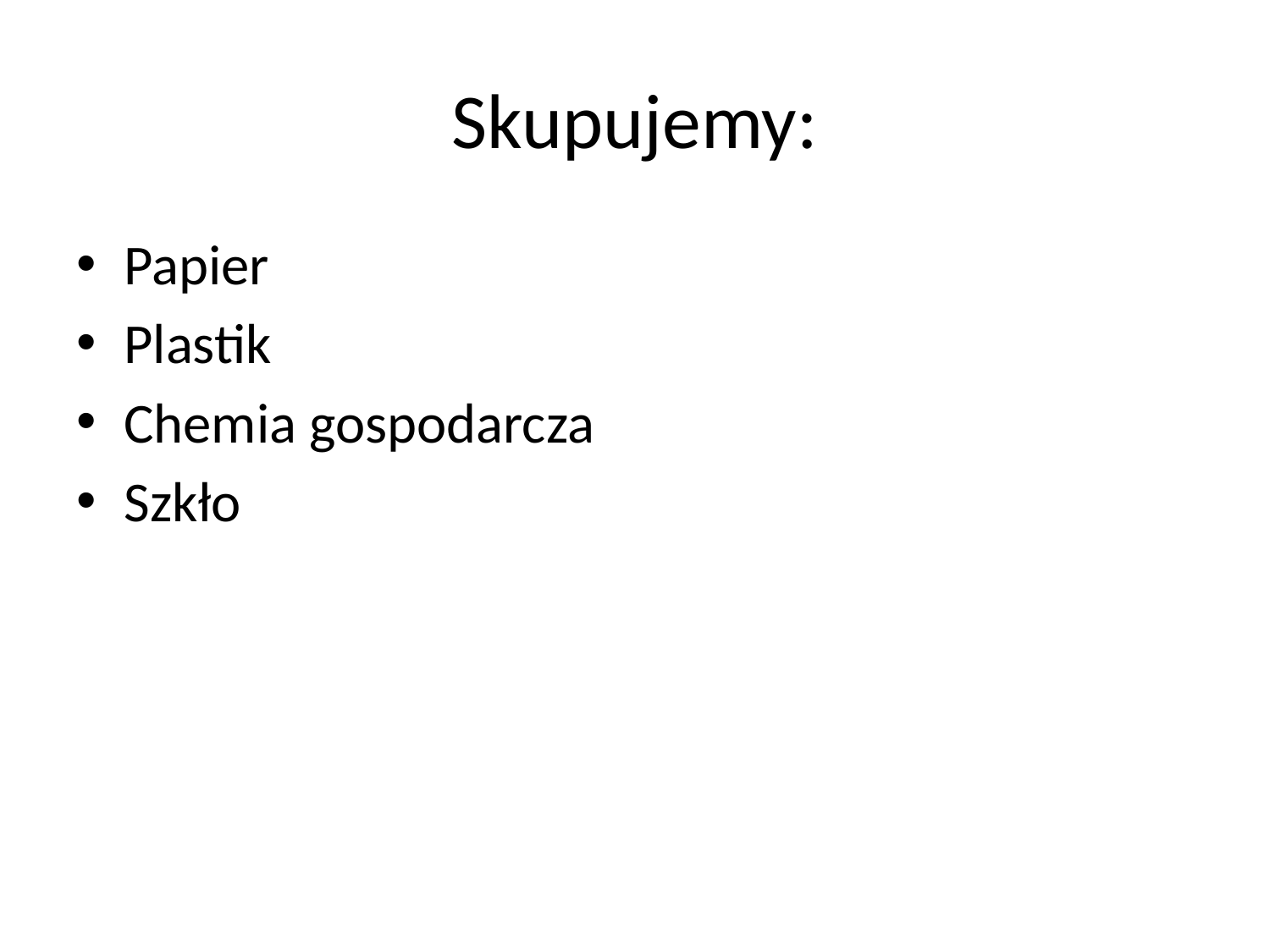

# Skupujemy:
Papier
Plastik
Chemia gospodarcza
Szkło